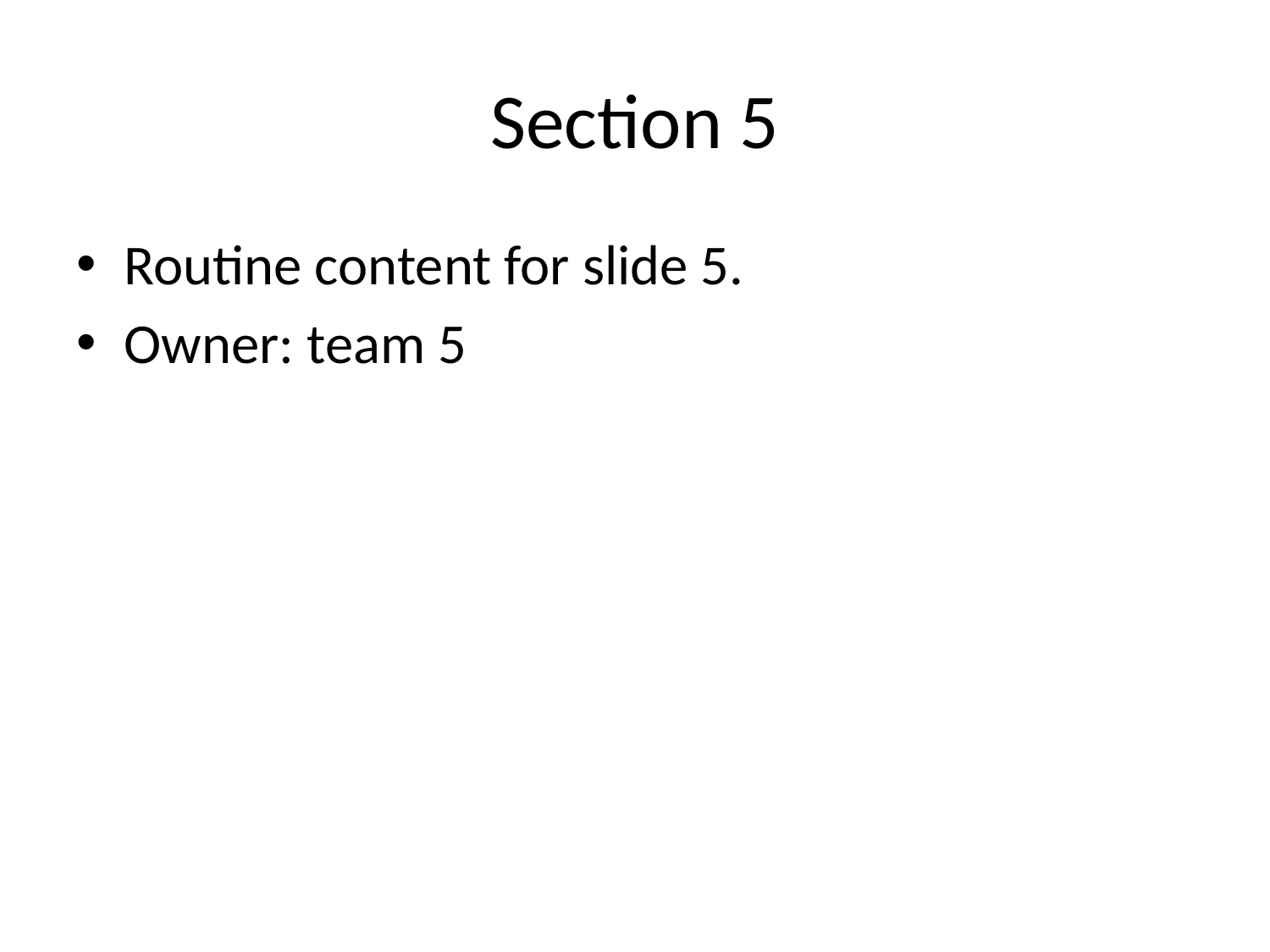

# Section 5
Routine content for slide 5.
Owner: team 5